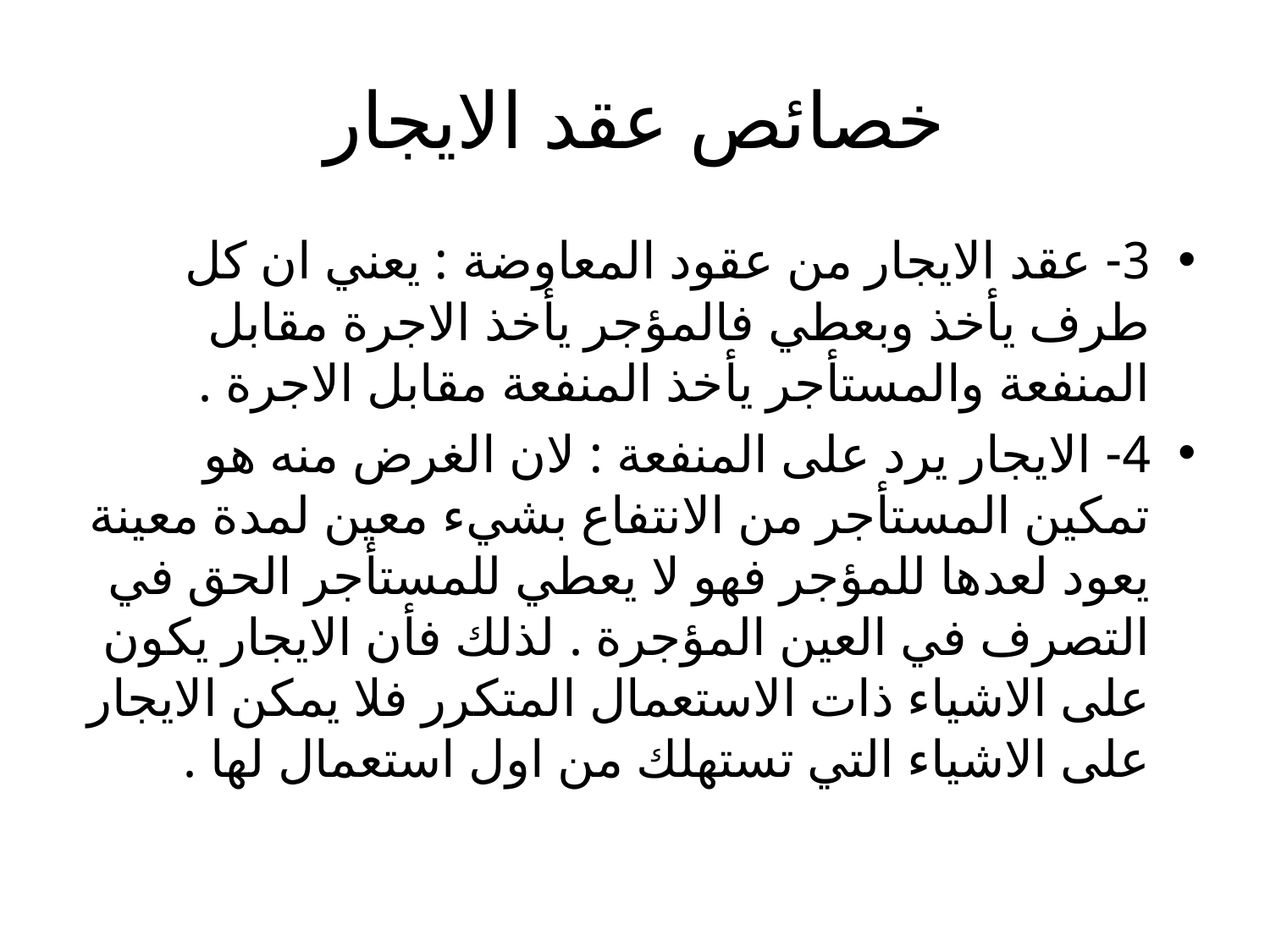

# خصائص عقد الايجار
3- عقد الايجار من عقود المعاوضة : يعني ان كل طرف يأخذ وبعطي فالمؤجر يأخذ الاجرة مقابل المنفعة والمستأجر يأخذ المنفعة مقابل الاجرة .
4- الايجار يرد على المنفعة : لان الغرض منه هو تمكين المستأجر من الانتفاع بشيء معين لمدة معينة يعود لعدها للمؤجر فهو لا يعطي للمستأجر الحق في التصرف في العين المؤجرة . لذلك فأن الايجار يكون على الاشياء ذات الاستعمال المتكرر فلا يمكن الايجار على الاشياء التي تستهلك من اول استعمال لها .